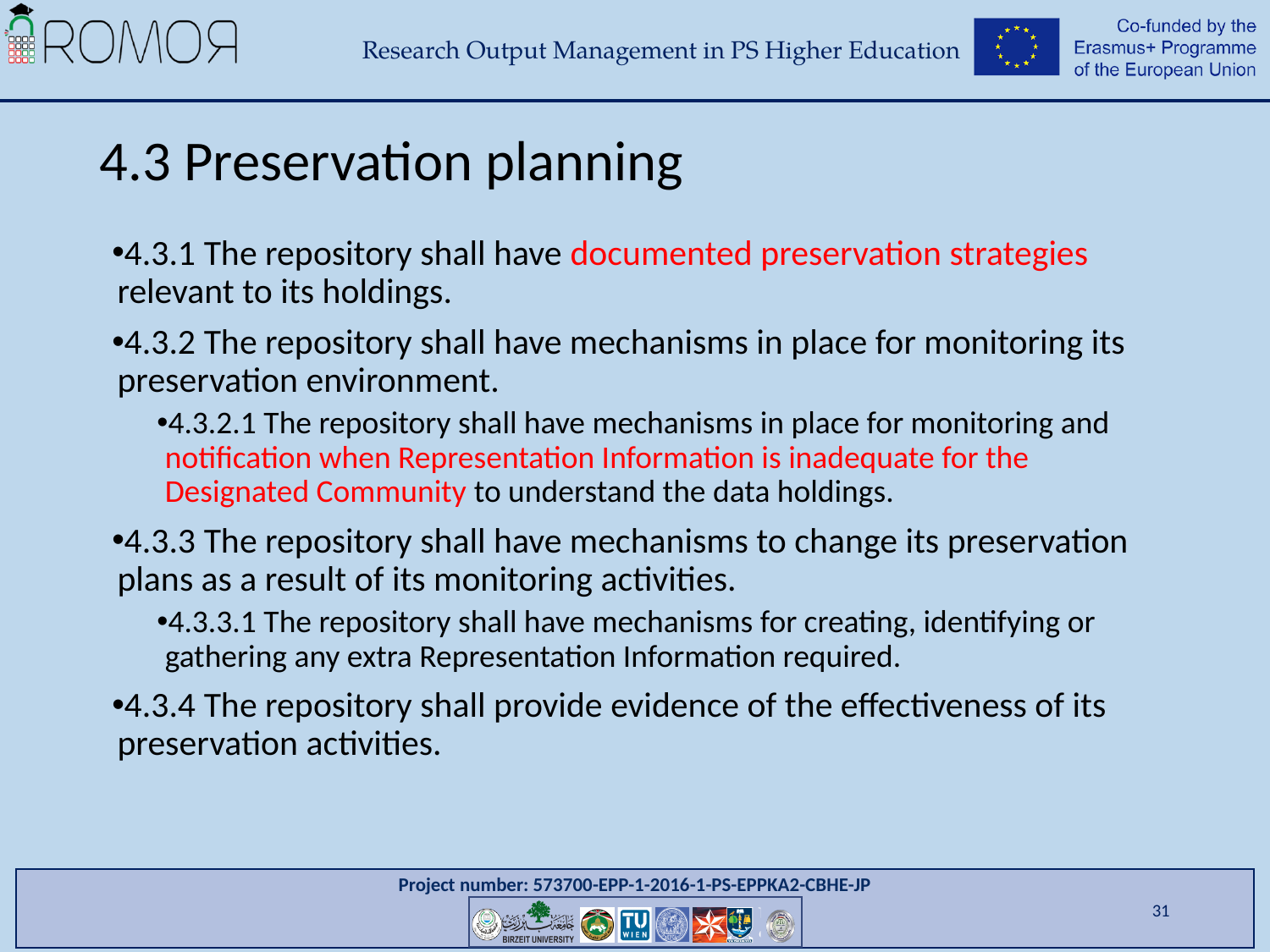

# 4.3 Preservation planning
4.3.1 The repository shall have documented preservation strategies relevant to its holdings.
4.3.2 The repository shall have mechanisms in place for monitoring its preservation environment.
4.3.2.1 The repository shall have mechanisms in place for monitoring and notification when Representation Information is inadequate for the Designated Community to understand the data holdings.
4.3.3 The repository shall have mechanisms to change its preservation plans as a result of its monitoring activities.
4.3.3.1 The repository shall have mechanisms for creating, identifying or gathering any extra Representation Information required.
4.3.4 The repository shall provide evidence of the effectiveness of its preservation activities.

31